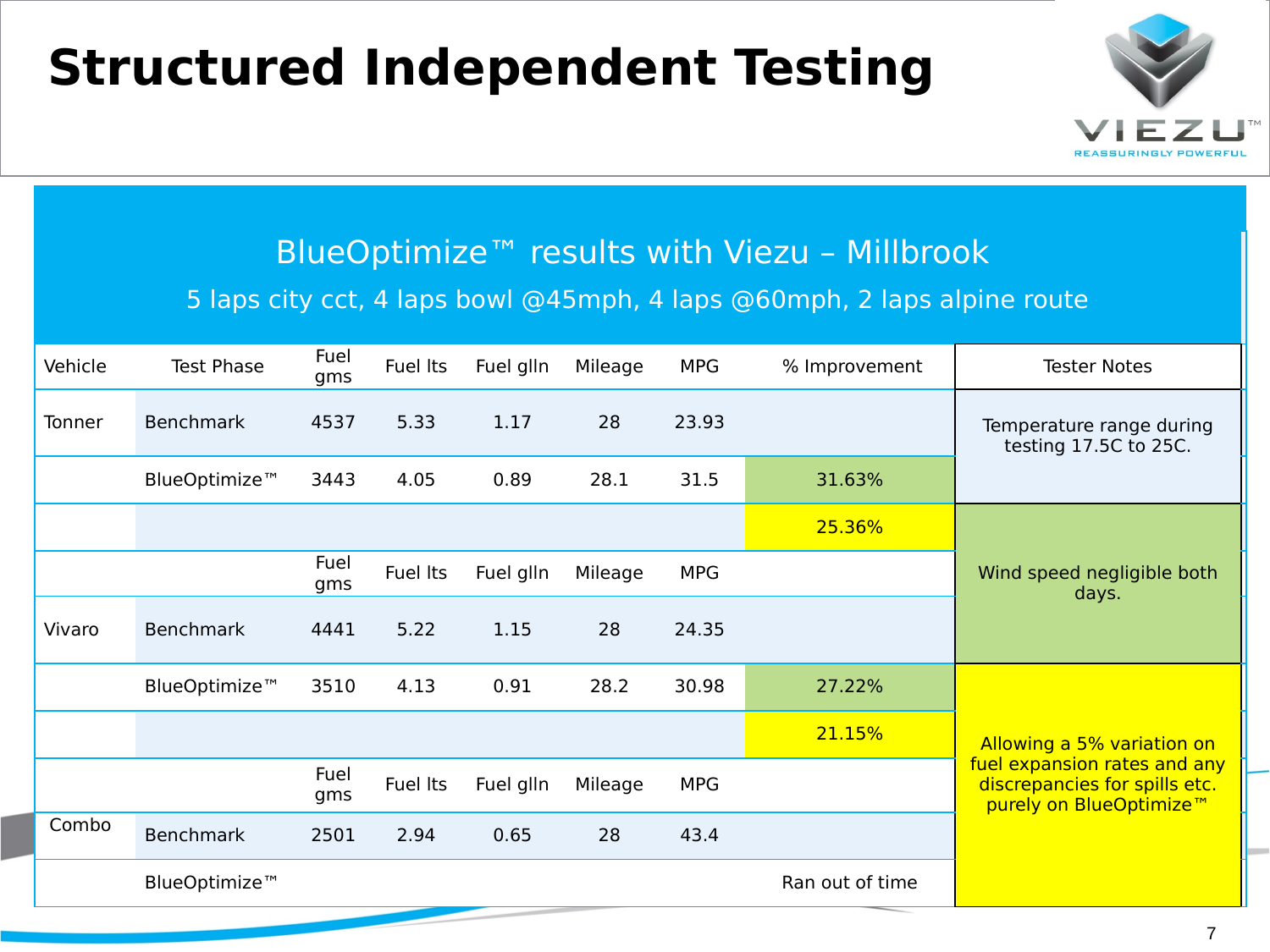

Structured Independent Testing
| BlueOptimize™ results with Viezu – Millbrook 5 laps city cct, 4 laps bowl @45mph, 4 laps @60mph, 2 laps alpine route |  |  |  |  |  |  |  |  |  |
| --- | --- | --- | --- | --- | --- | --- | --- | --- | --- |
|  |  |  |  |  |  |  |  |  |  |
| Vehicle | Test Phase | Fuel gms | Fuel lts | Fuel glln | Mileage | MPG | % Improvement | Tester Notes |  |
| Tonner | Benchmark | 4537 | 5.33 | 1.17 | 28 | 23.93 |  | Temperature range during testing 17.5C to 25C. |  |
|  | BlueOptimize™ | 3443 | 4.05 | 0.89 | 28.1 | 31.5 | 31.63% |  |  |
|  |  |  |  |  |  |  | 25.36% | Wind speed negligible both days. |  |
|  |  | Fuel gms | Fuel lts | Fuel glln | Mileage | MPG |  |  |  |
| Vivaro | Benchmark | 4441 | 5.22 | 1.15 | 28 | 24.35 |  |  |  |
|  | BlueOptimize™ | 3510 | 4.13 | 0.91 | 28.2 | 30.98 | 27.22% | Allowing a 5% variation on fuel expansion rates and any discrepancies for spills etc. purely on BlueOptimize™ |  |
|  |  |  |  |  |  |  | 21.15% |  |  |
|  |  | Fuel gms | Fuel lts | Fuel glln | Mileage | MPG |  |  |  |
| Combo | Benchmark | 2501 | 2.94 | 0.65 | 28 | 43.4 |  |  |  |
|  | BlueOptimize™ |  |  |  |  |  | Ran out of time |  |  |
7